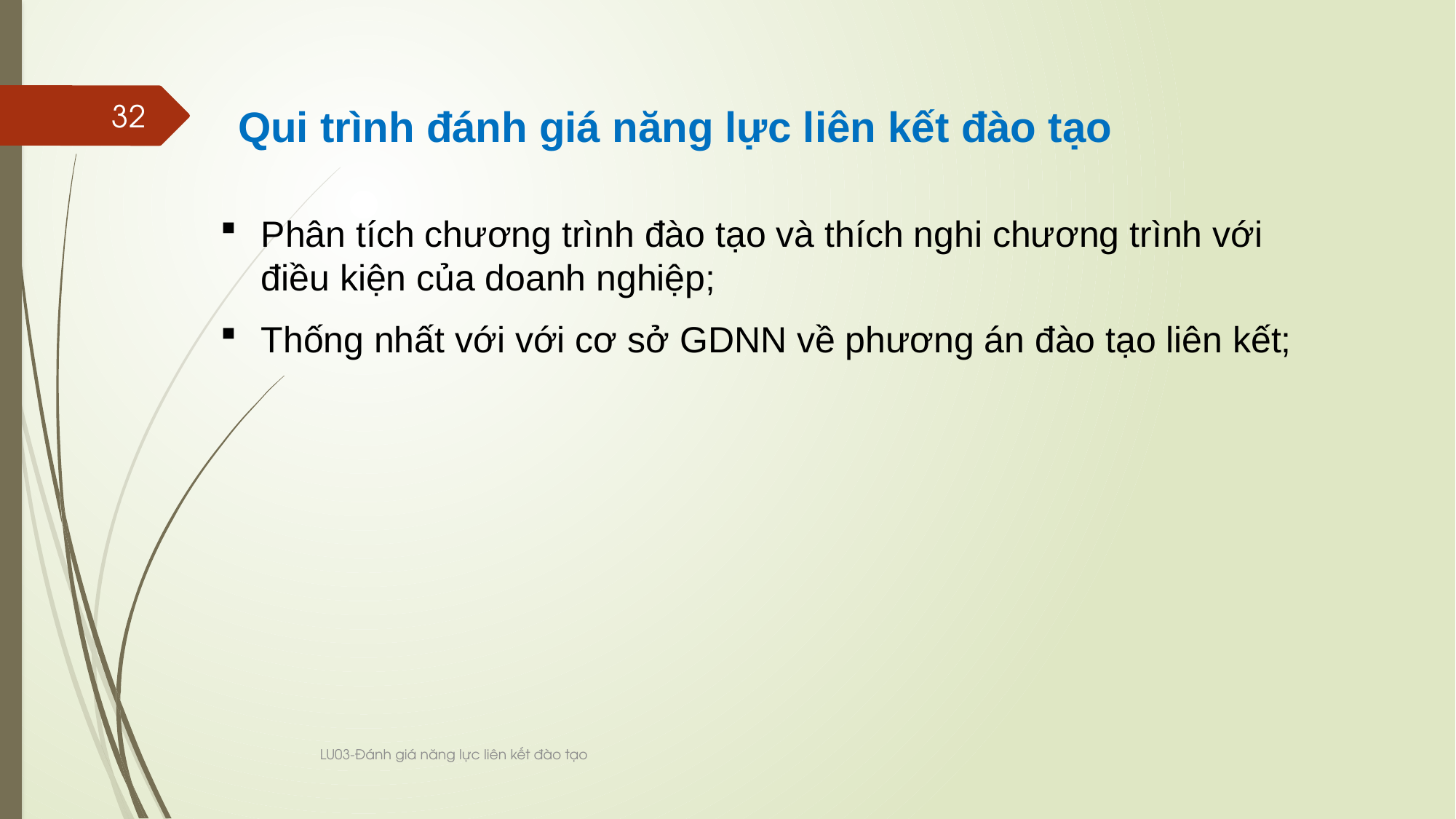

32
 Qui trình đánh giá năng lực liên kết đào tạo
Phân tích chương trình đào tạo và thích nghi chương trình với điều kiện của doanh nghiệp;
Thống nhất với với cơ sở GDNN về phương án đào tạo liên kết;
LU03-Đánh giá năng lực liên kết đào tạo